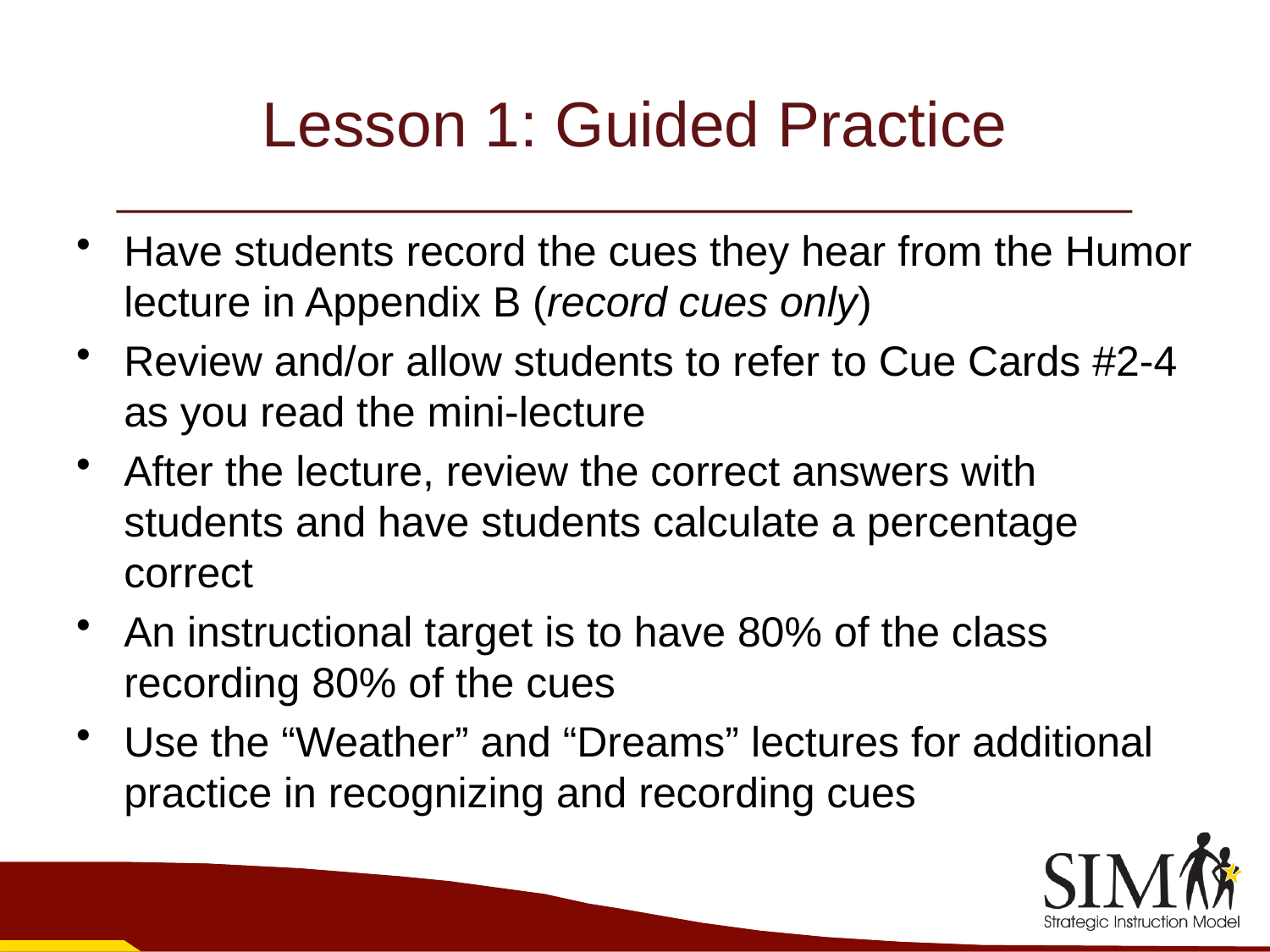

# Lesson 1: Guided Practice
Have students record the cues they hear from the Humor lecture in Appendix B (record cues only)
Review and/or allow students to refer to Cue Cards #2-4 as you read the mini-lecture
After the lecture, review the correct answers with students and have students calculate a percentage correct
An instructional target is to have 80% of the class recording 80% of the cues
Use the “Weather” and “Dreams” lectures for additional practice in recognizing and recording cues